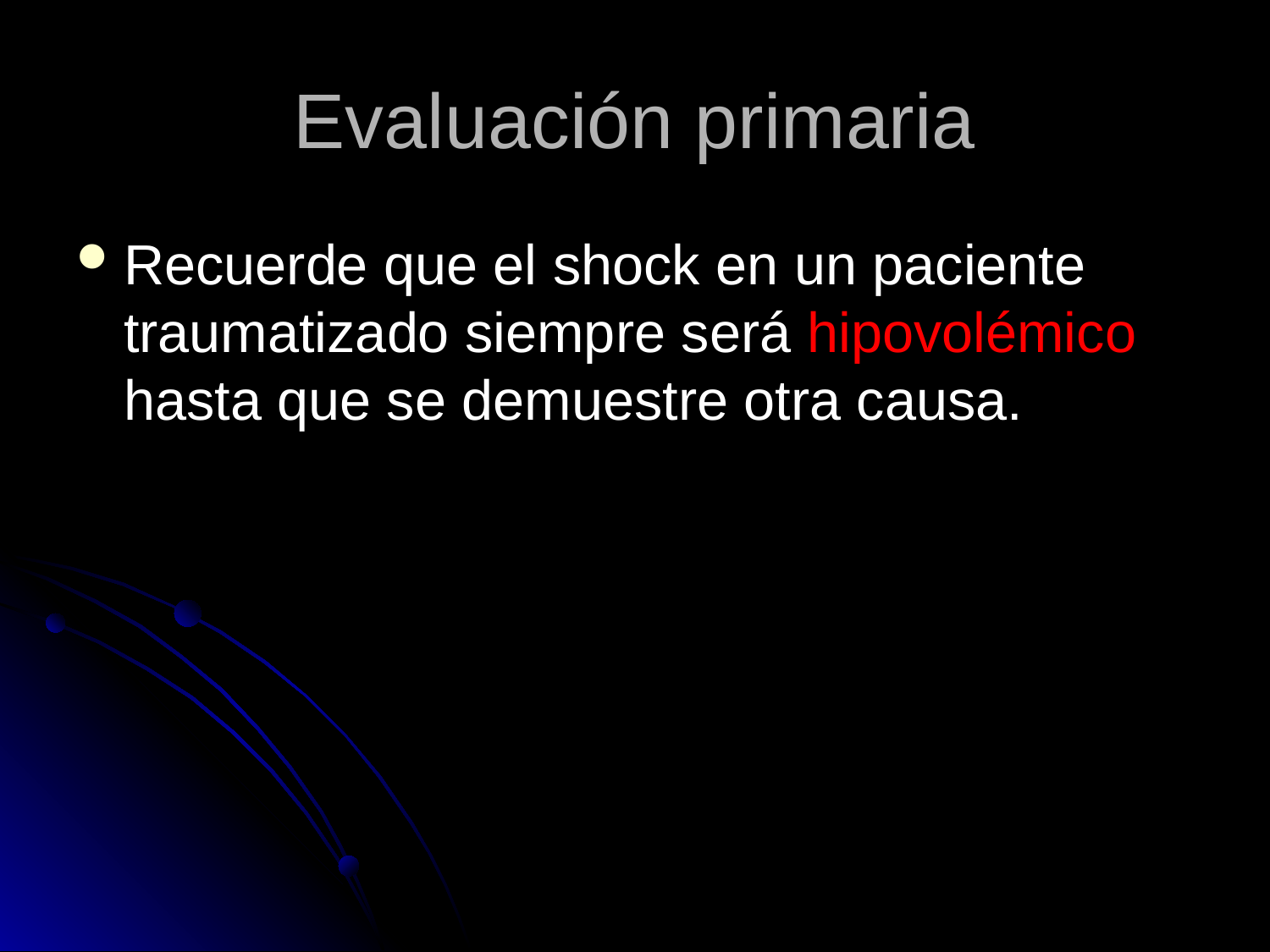

# Evaluación primaria
Recuerde que el shock en un paciente traumatizado siempre será hipovolémico hasta que se demuestre otra causa.